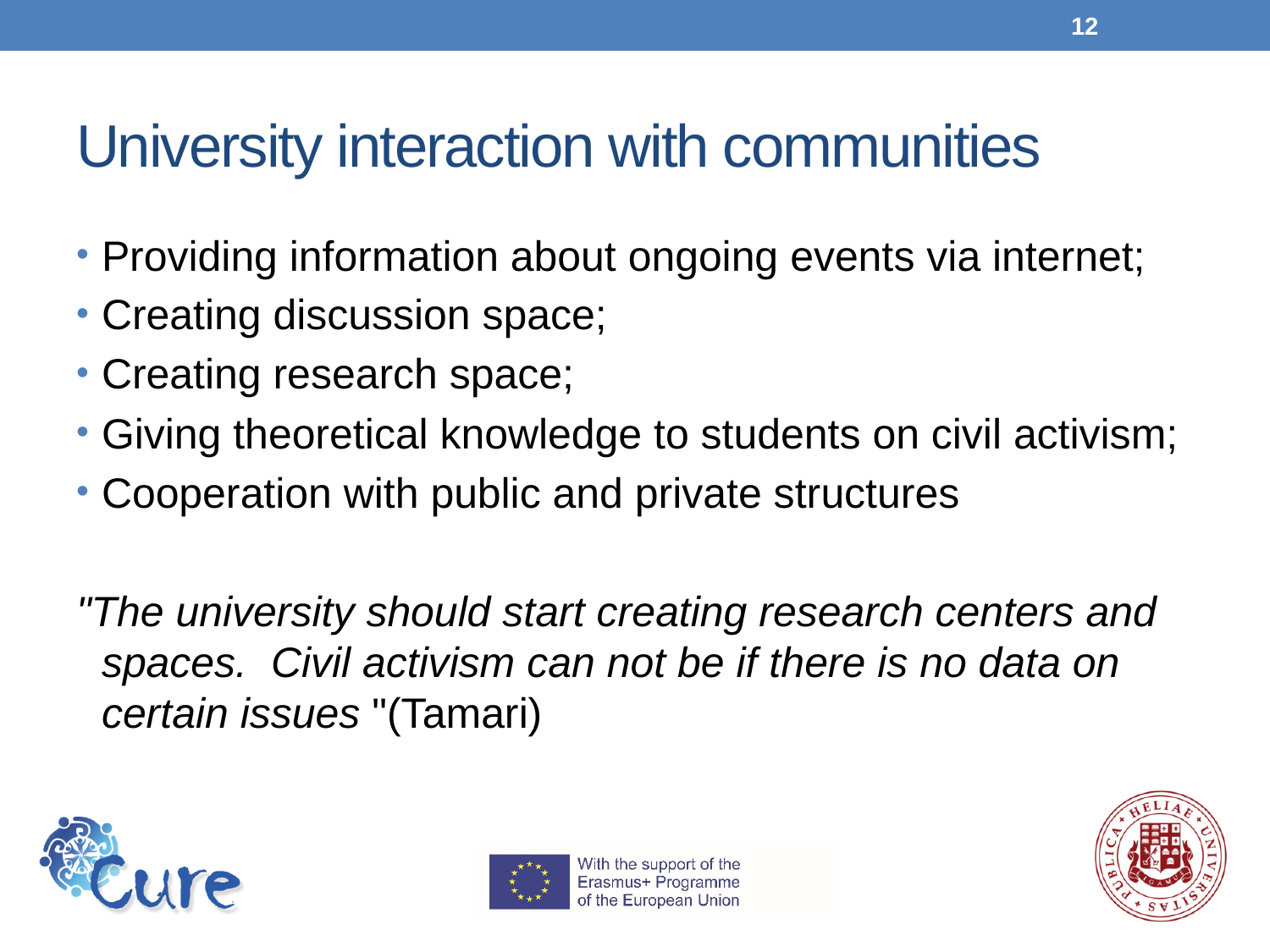

12
# University interaction with communities
Providing information about ongoing events via internet;
Creating discussion space;
Creating research space;
Giving theoretical knowledge to students on civil activism;
Cooperation with public and private structures

"The university should start creating research centers and spaces.  Civil activism can not be if there is no data on certain issues "(Tamari)